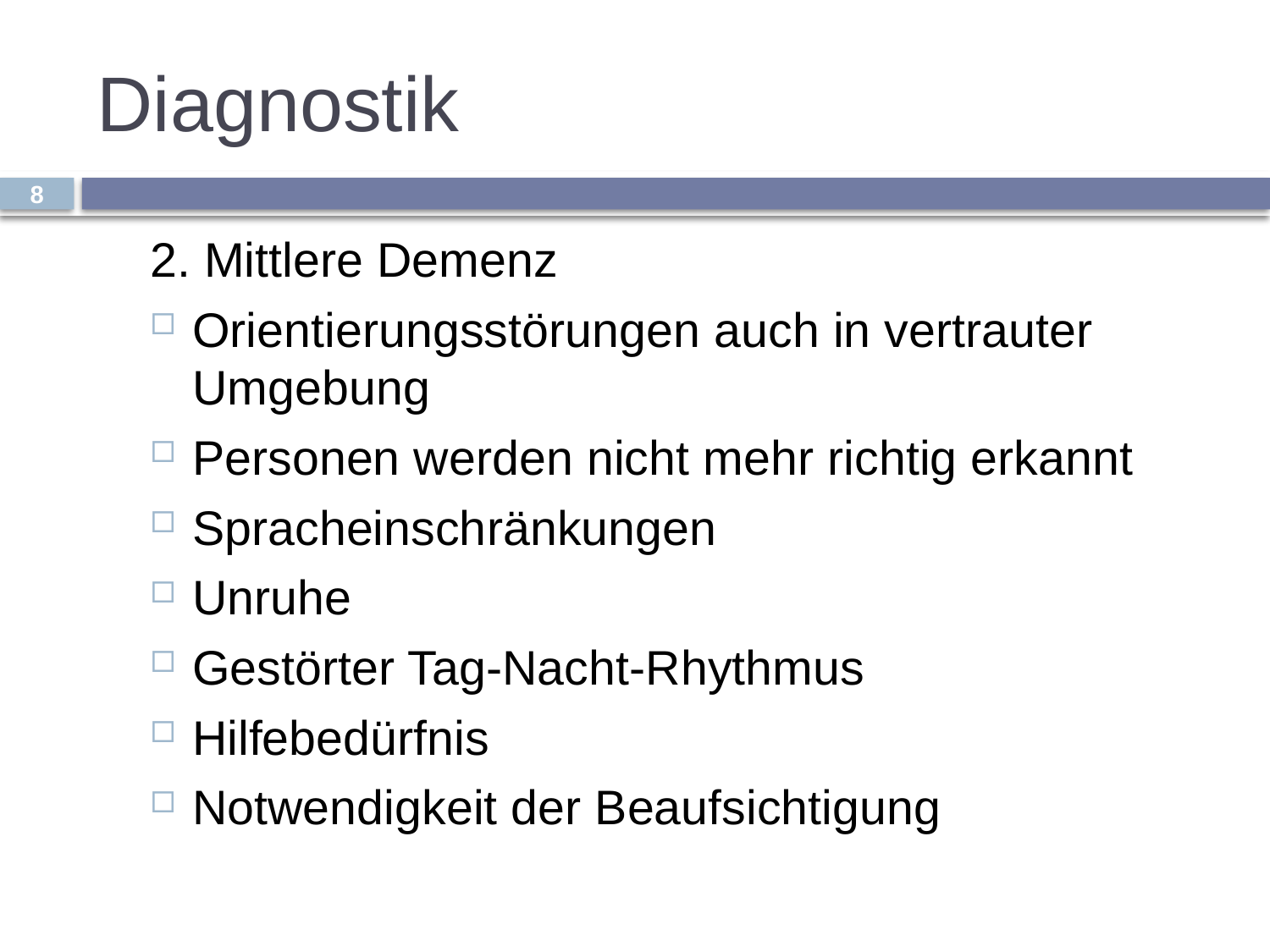

# Diagnostik
8
2. Mittlere Demenz
Orientierungsstörungen auch in vertrauter Umgebung
Personen werden nicht mehr richtig erkannt
Spracheinschränkungen
Unruhe
Gestörter Tag-Nacht-Rhythmus
Hilfebedürfnis
Notwendigkeit der Beaufsichtigung